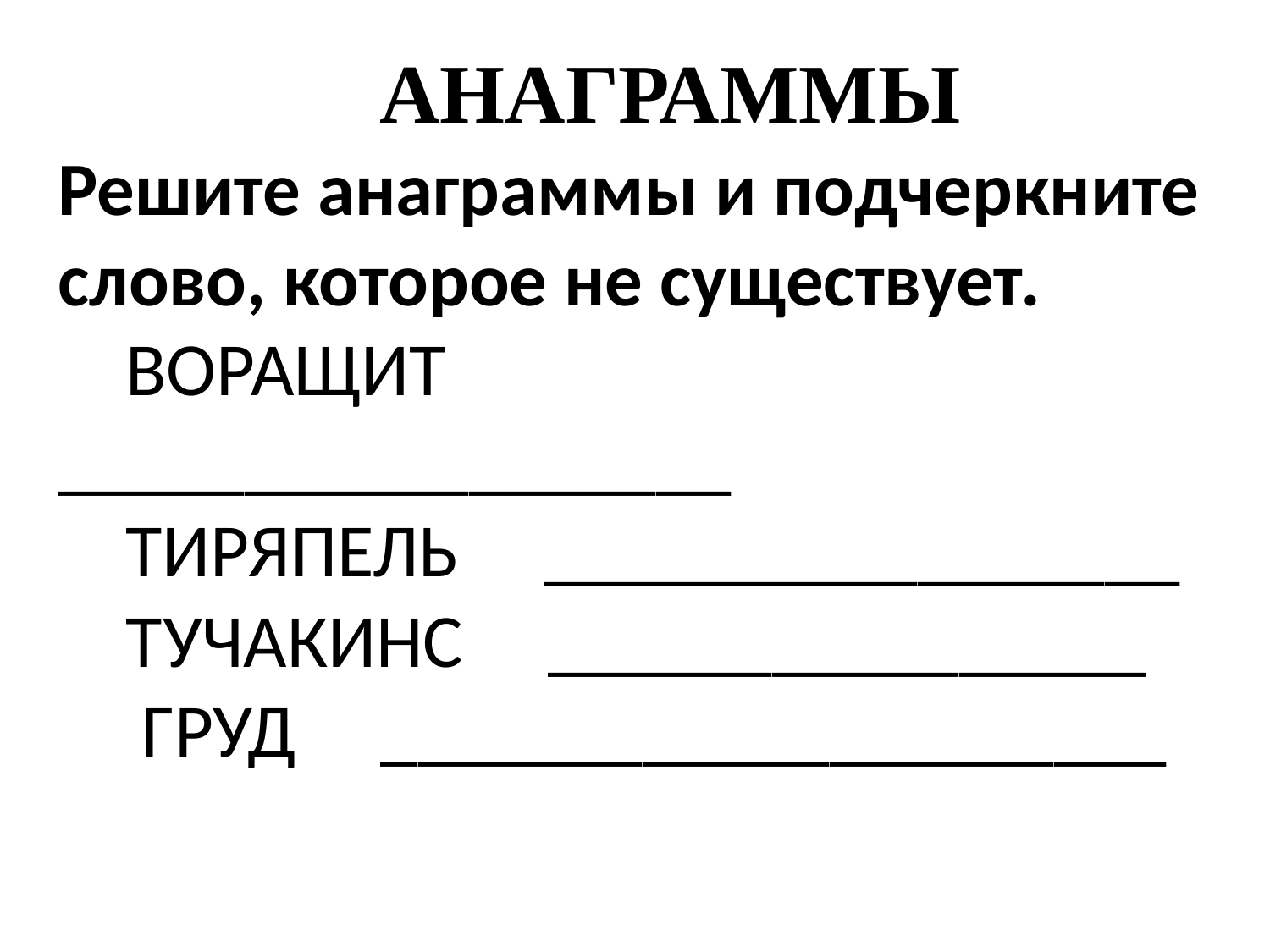

# АНАГРАММЫ Решите анаграммы и подчеркните слово, которое не существует. ВОРАЩИТ      __________________ ТИРЯПЕЛЬ     _________________ ТУЧАКИНС     ________________ ГРУД     _____________________